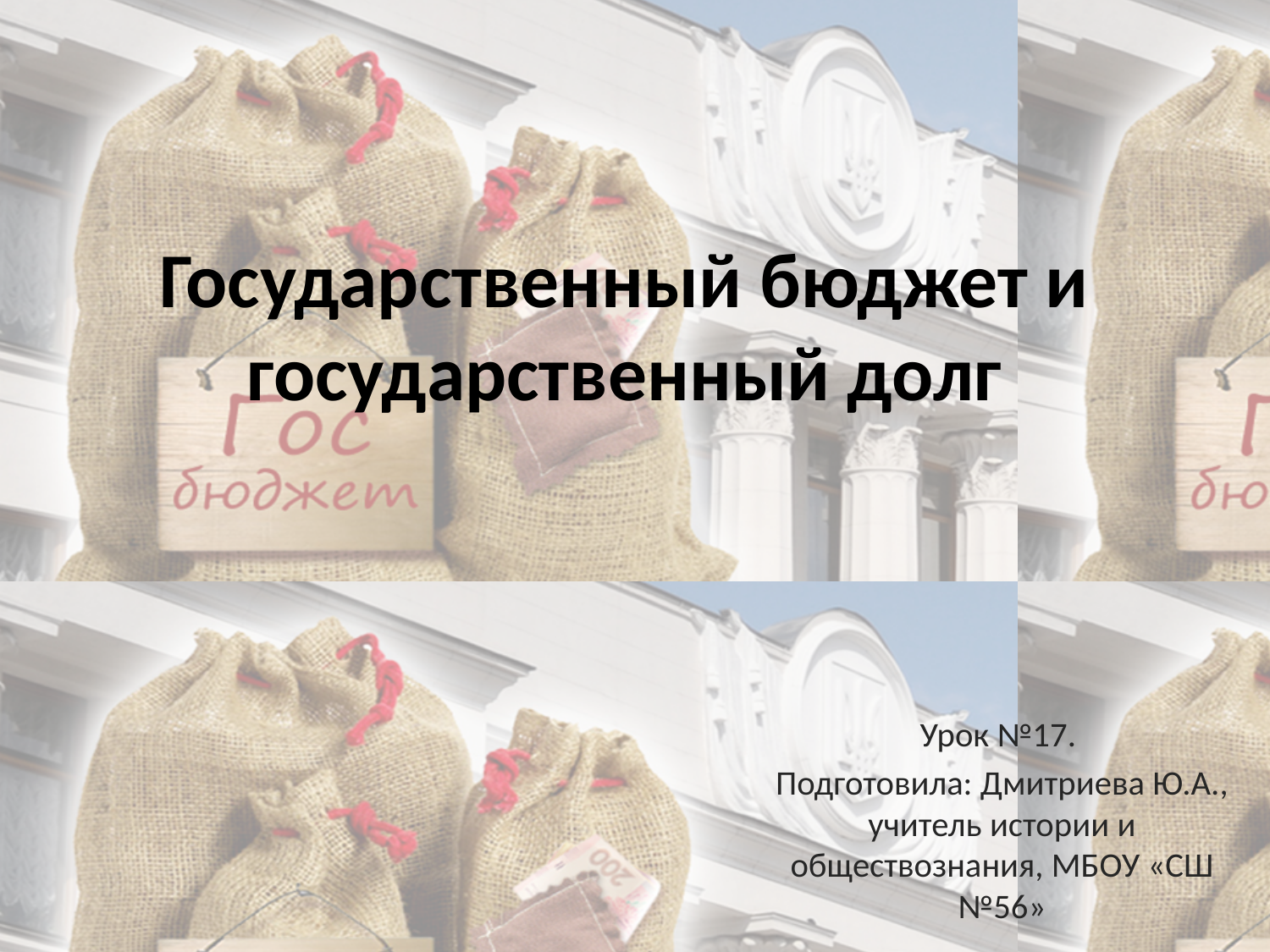

# Государственный бюджет и государственный долг
Урок №17.
Подготовила: Дмитриева Ю.А., учитель истории и обществознания, МБОУ «СШ №56»